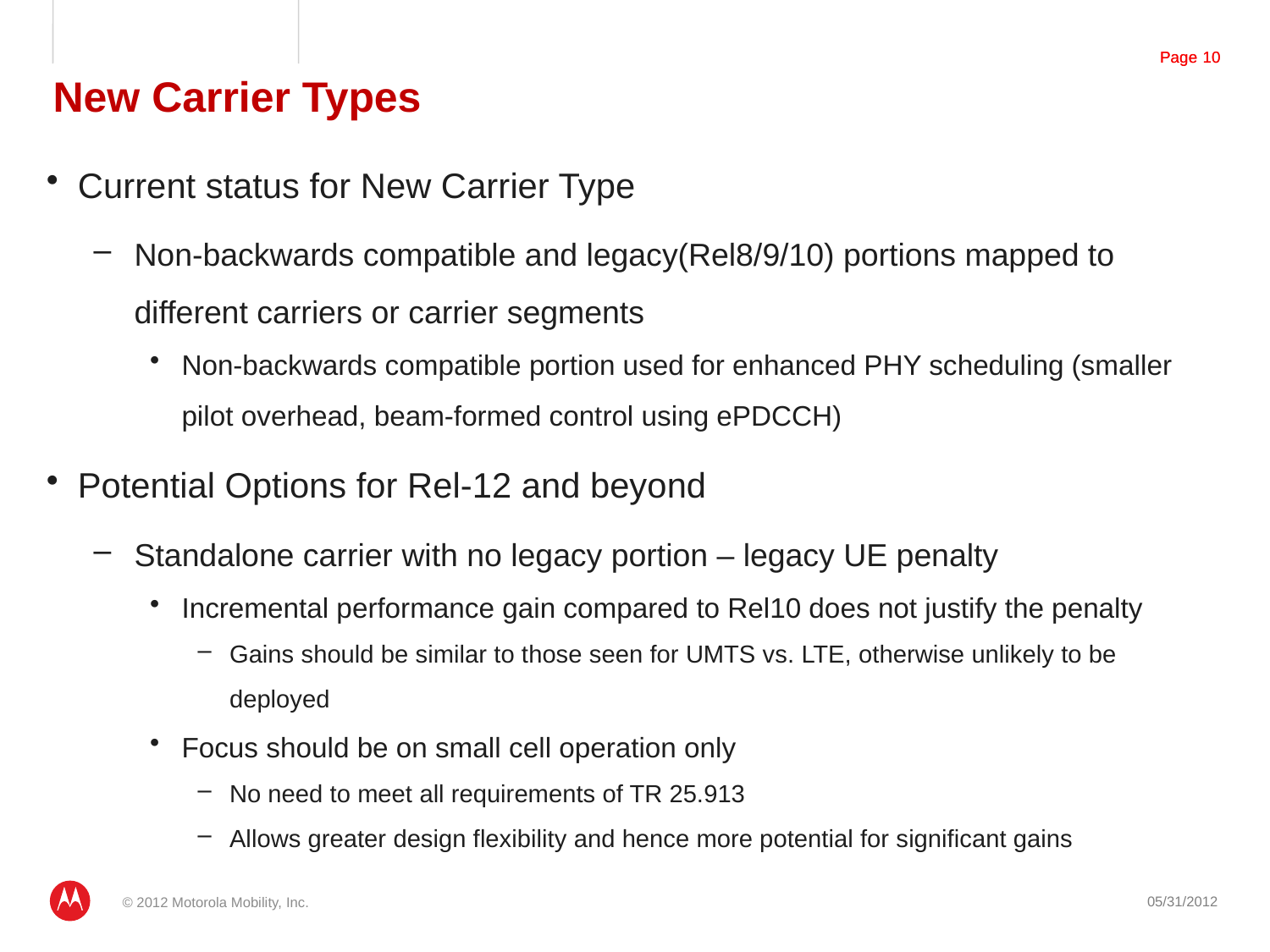

# New Carrier Types
Current status for New Carrier Type
Non-backwards compatible and legacy(Rel8/9/10) portions mapped to different carriers or carrier segments
Non-backwards compatible portion used for enhanced PHY scheduling (smaller pilot overhead, beam-formed control using ePDCCH)
Potential Options for Rel-12 and beyond
Standalone carrier with no legacy portion – legacy UE penalty
Incremental performance gain compared to Rel10 does not justify the penalty
Gains should be similar to those seen for UMTS vs. LTE, otherwise unlikely to be deployed
Focus should be on small cell operation only
No need to meet all requirements of TR 25.913
Allows greater design flexibility and hence more potential for significant gains
05/31/2012
© 2012 Motorola Mobility, Inc.